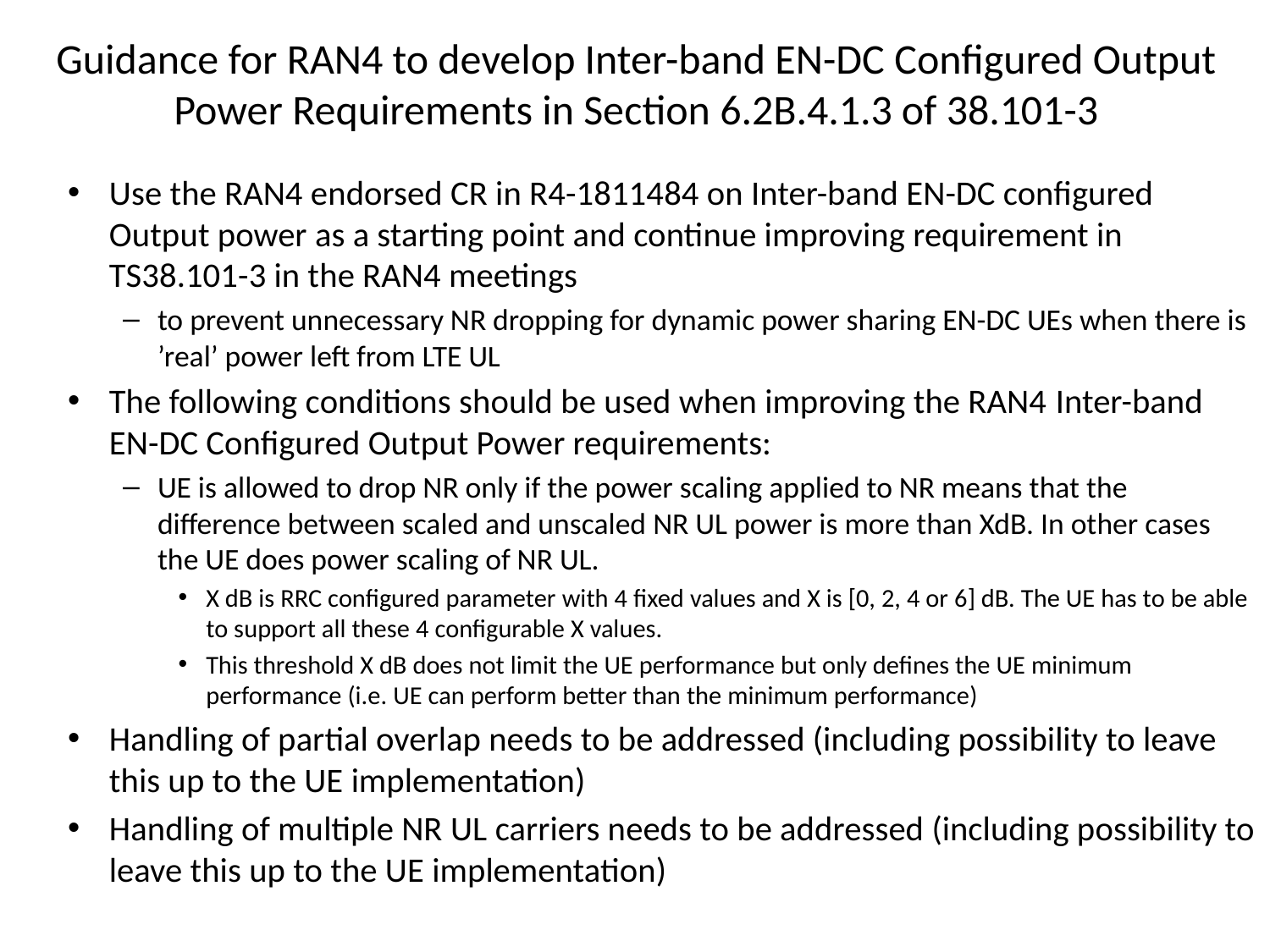

# Guidance for RAN4 to develop Inter-band EN-DC Configured Output Power Requirements in Section 6.2B.4.1.3 of 38.101-3
Use the RAN4 endorsed CR in R4-1811484 on Inter-band EN-DC configured Output power as a starting point and continue improving requirement in TS38.101-3 in the RAN4 meetings
to prevent unnecessary NR dropping for dynamic power sharing EN-DC UEs when there is ’real’ power left from LTE UL
The following conditions should be used when improving the RAN4 Inter-band EN-DC Configured Output Power requirements:
UE is allowed to drop NR only if the power scaling applied to NR means that the difference between scaled and unscaled NR UL power is more than XdB. In other cases the UE does power scaling of NR UL.
X dB is RRC configured parameter with 4 fixed values and X is [0, 2, 4 or 6] dB. The UE has to be able to support all these 4 configurable X values.
This threshold X dB does not limit the UE performance but only defines the UE minimum performance (i.e. UE can perform better than the minimum performance)
Handling of partial overlap needs to be addressed (including possibility to leave this up to the UE implementation)
Handling of multiple NR UL carriers needs to be addressed (including possibility to leave this up to the UE implementation)